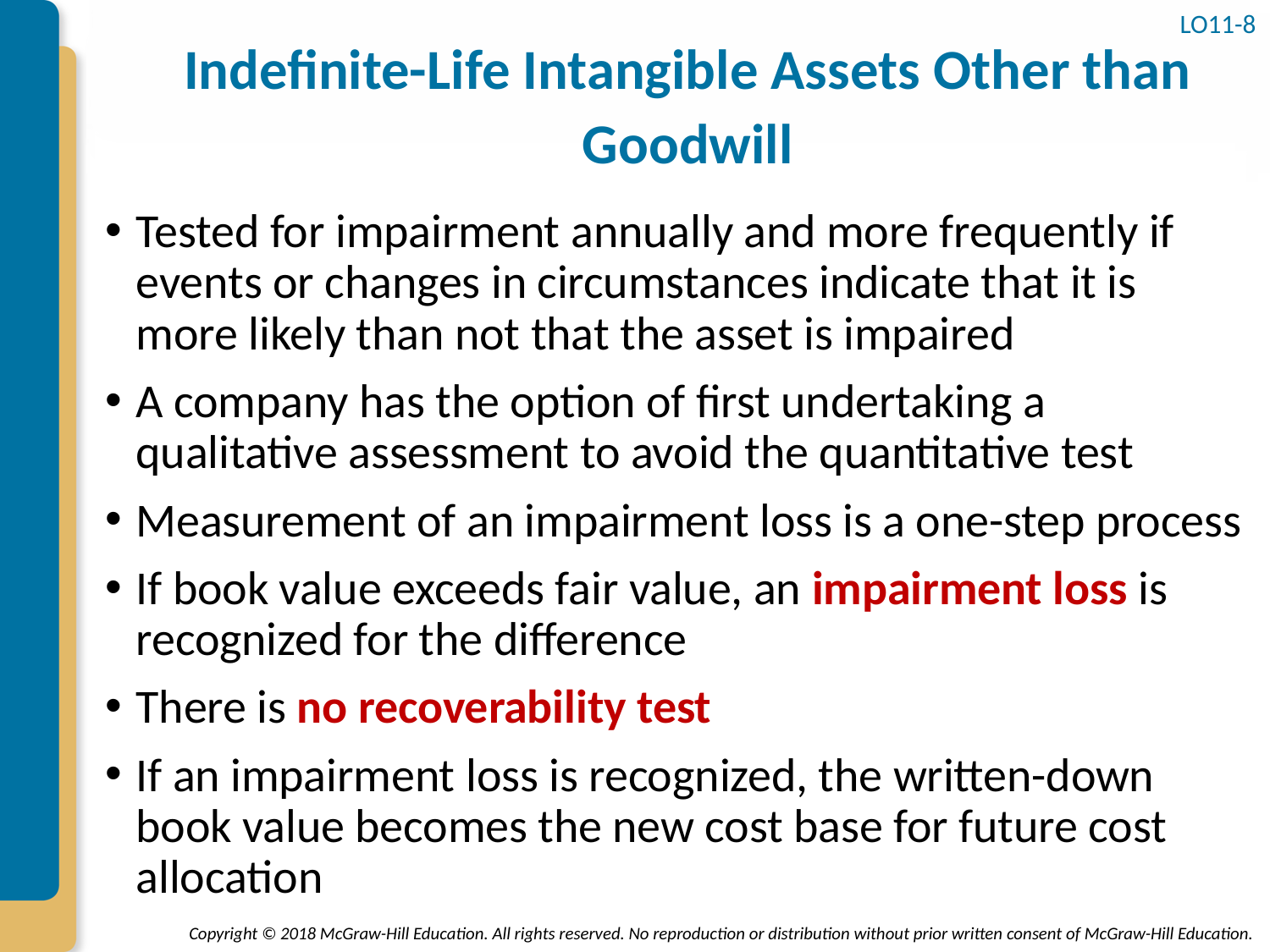

# Indefinite-Life Intangible Assets Other than Goodwill
LO11-8
Tested for impairment annually and more frequently if events or changes in circumstances indicate that it is more likely than not that the asset is impaired
A company has the option of first undertaking a qualitative assessment to avoid the quantitative test
Measurement of an impairment loss is a one-step process
If book value exceeds fair value, an impairment loss is recognized for the difference
There is no recoverability test
If an impairment loss is recognized, the written-down book value becomes the new cost base for future cost allocation